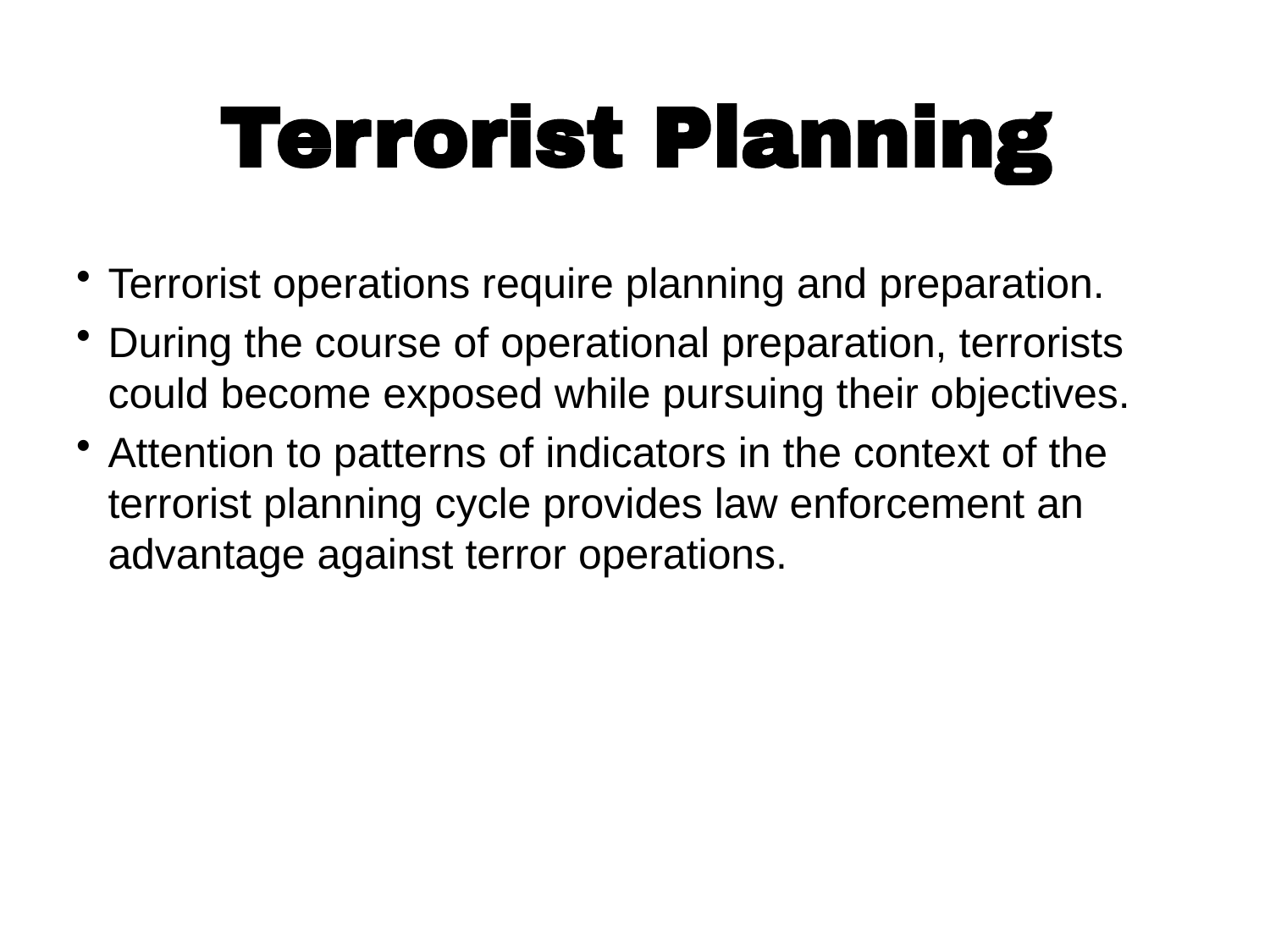

# Terrorist Planning
Terrorist operations require planning and preparation.
During the course of operational preparation, terrorists could become exposed while pursuing their objectives.
Attention to patterns of indicators in the context of the terrorist planning cycle provides law enforcement an advantage against terror operations.